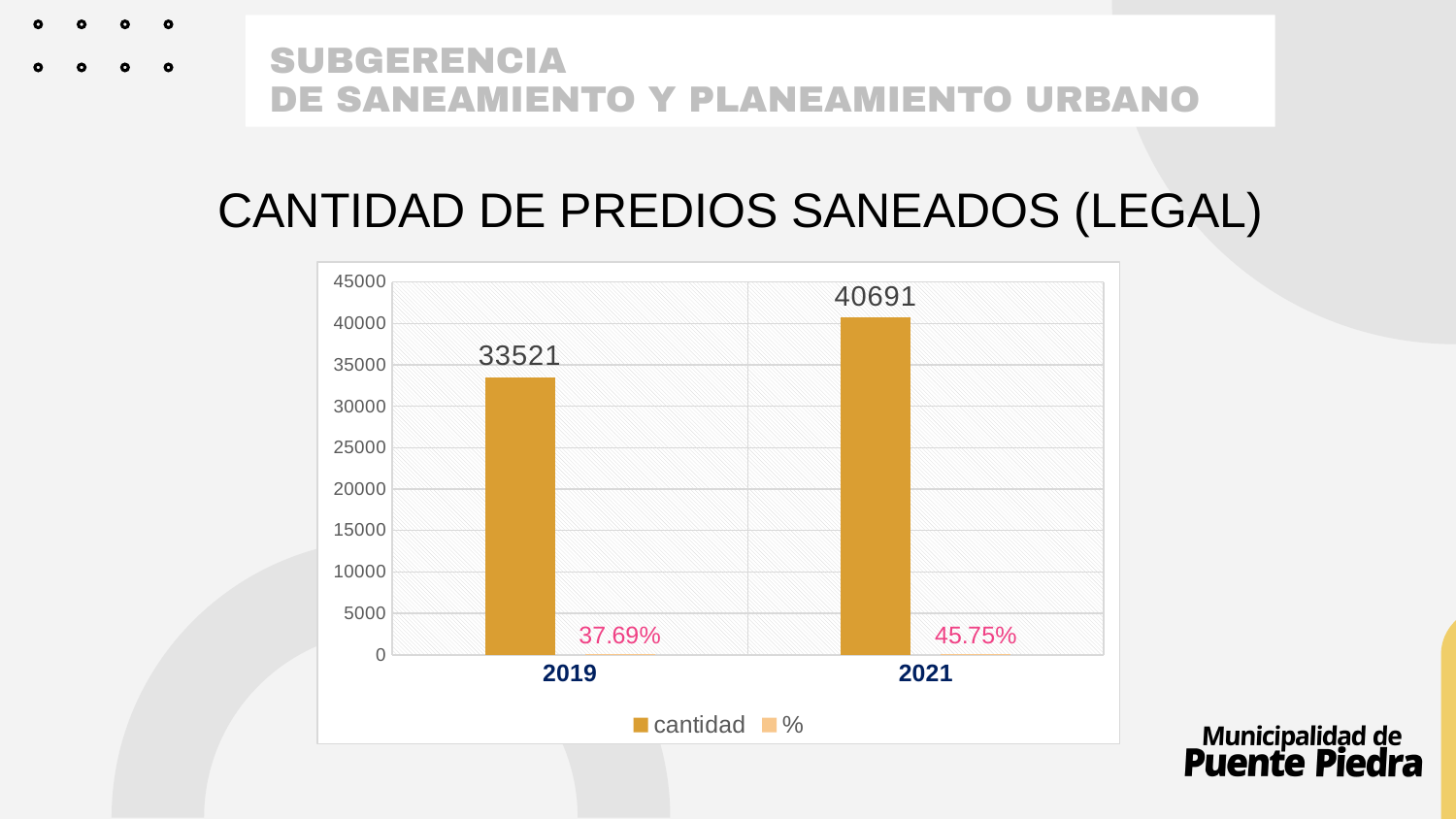

SUBGERENCIA
DE SANEAMIENTO Y PLANEAMIENTO URBANO
CANTIDAD DE PREDIOS SANEADOS (LEGAL)

### Chart

| Category | cantidad | % |
|---|---|---|
| 2019 | 33521.0 | 37.69623498718006 |
| 2021 | 40691.0 | 45.75930007646979 |